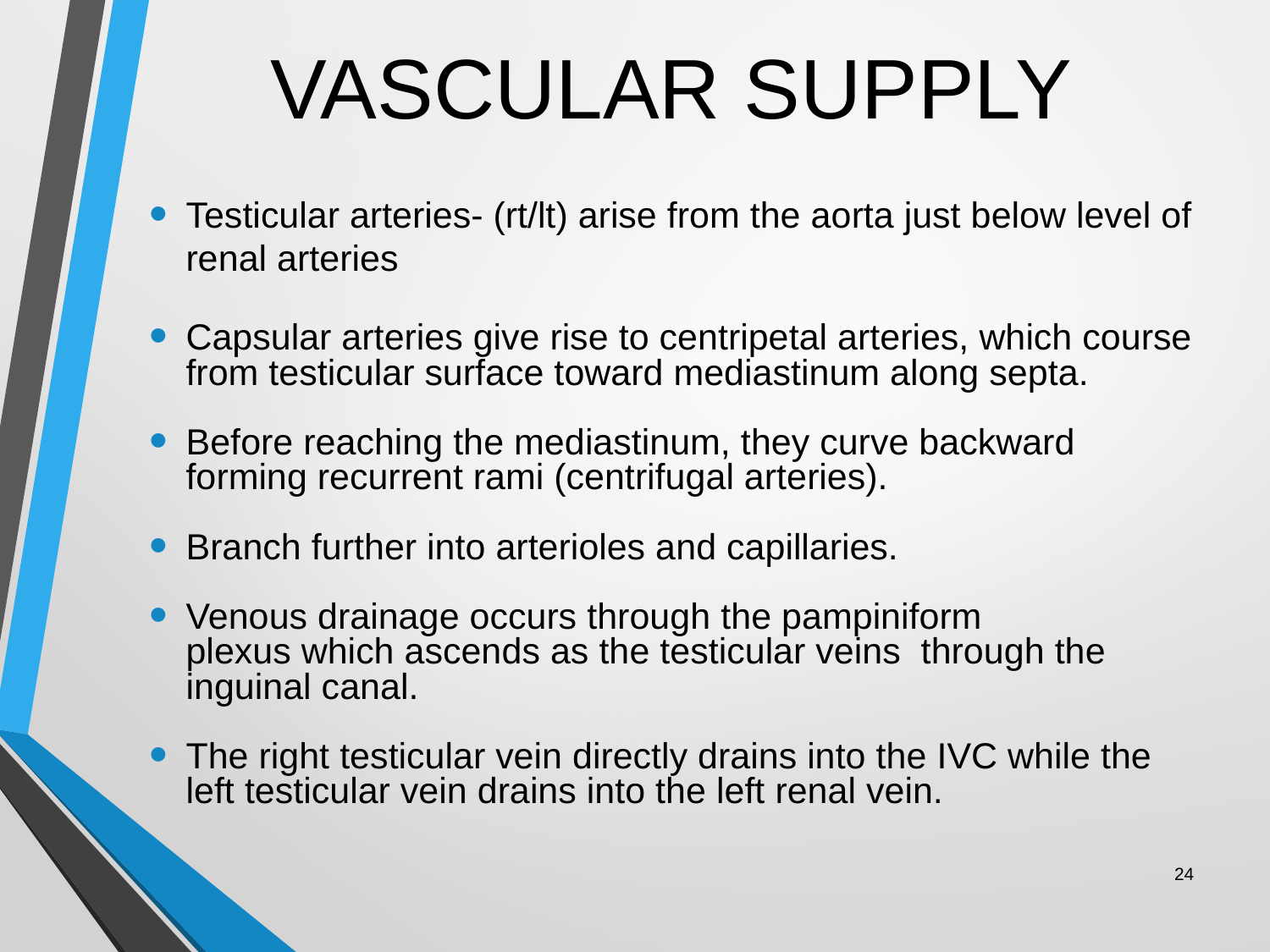

# VASCULAR SUPPLY
Testicular arteries- (rt/lt) arise from the aorta just below level of renal arteries

Capsular arteries give rise to centripetal arteries, which course from testicular surface toward mediastinum along septa.

Before reaching the mediastinum, they curve backward forming recurrent rami (centrifugal arteries).

Branch further into arterioles and capillaries.

Venous drainage occurs through the pampiniform plexus which ascends as the testicular veins  through the inguinal canal.

The right testicular vein directly drains into the IVC while the left testicular vein drains into the left renal vein.
24